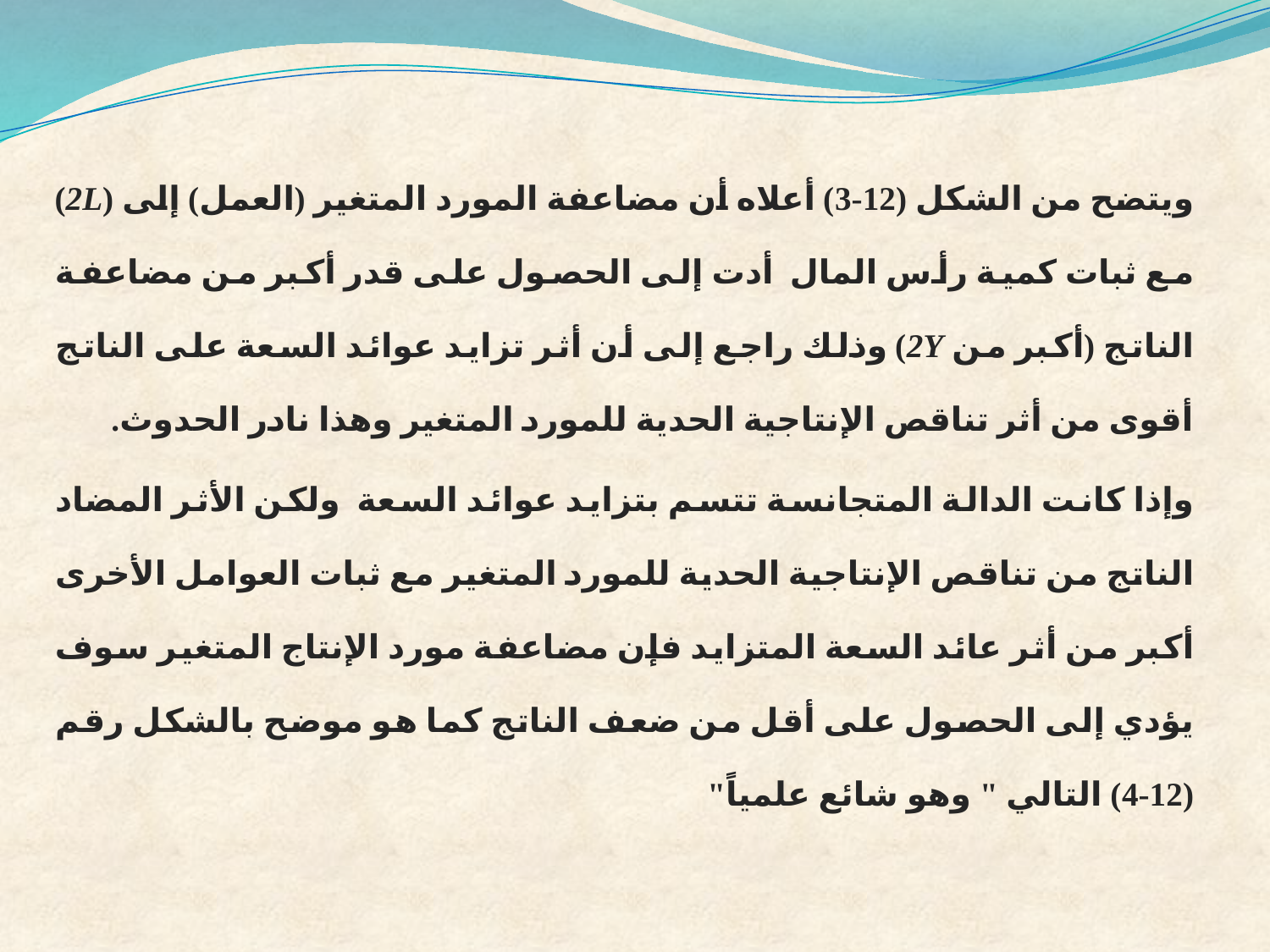

ويتضح من الشكل (12-3) أعلاه أن مضاعفة المورد المتغير (العمل) إلى (2L) مع ثبات كمية رأس المال  أدت إلى الحصول على قدر أكبر من مضاعفة الناتج (أكبر من 2Y) وذلك راجع إلى أن أثر تزايد عوائد السعة على الناتج أقوى من أثر تناقص الإنتاجية الحدية للمورد المتغير وهذا نادر الحدوث.
وإذا كانت الدالة المتجانسة تتسم بتزايد عوائد السعة  ولكن الأثر المضاد الناتج من تناقص الإنتاجية الحدية للمورد المتغير مع ثبات العوامل الأخرى أكبر من أثر عائد السعة المتزايد فإن مضاعفة مورد الإنتاج المتغير سوف يؤدي إلى الحصول على أقل من ضعف الناتج كما هو موضح بالشكل رقم (12-4) التالي " وهو شائع علمياً"